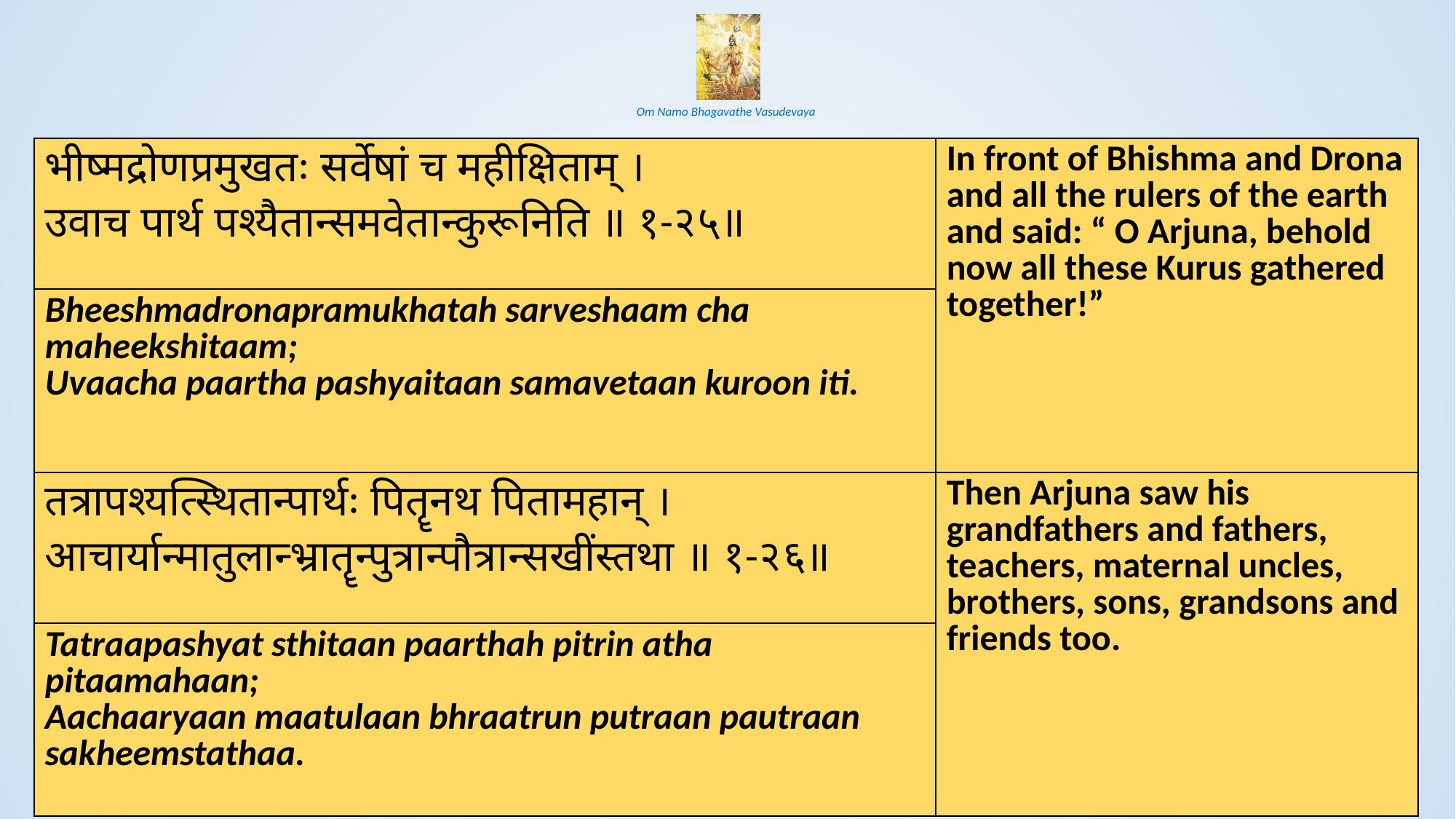

# Om Namo Bhagavathe Vasudevaya
| भीष्मद्रोणप्रमुखतः सर्वेषां च महीक्षिताम् । उवाच पार्थ पश्यैतान्समवेतान्कुरूनिति ॥ १-२५॥ | In front of Bhishma and Drona and all the rulers of the earth and said: “ O Arjuna, behold now all these Kurus gathered together!” |
| --- | --- |
| Bheeshmadronapramukhatah sarveshaam cha maheekshitaam; Uvaacha paartha pashyaitaan samavetaan kuroon iti. |  |
| तत्रापश्यत्स्थितान्पार्थः पितॄनथ पितामहान् । आचार्यान्मातुलान्भ्रातॄन्पुत्रान्पौत्रान्सखींस्तथा ॥ १-२६॥ | Then Arjuna saw his grandfathers and fathers, teachers, maternal uncles, brothers, sons, grandsons and friends too. |
| --- | --- |
| Tatraapashyat sthitaan paarthah pitrin atha pitaamahaan; Aachaaryaan maatulaan bhraatrun putraan pautraan sakheemstathaa. |  |